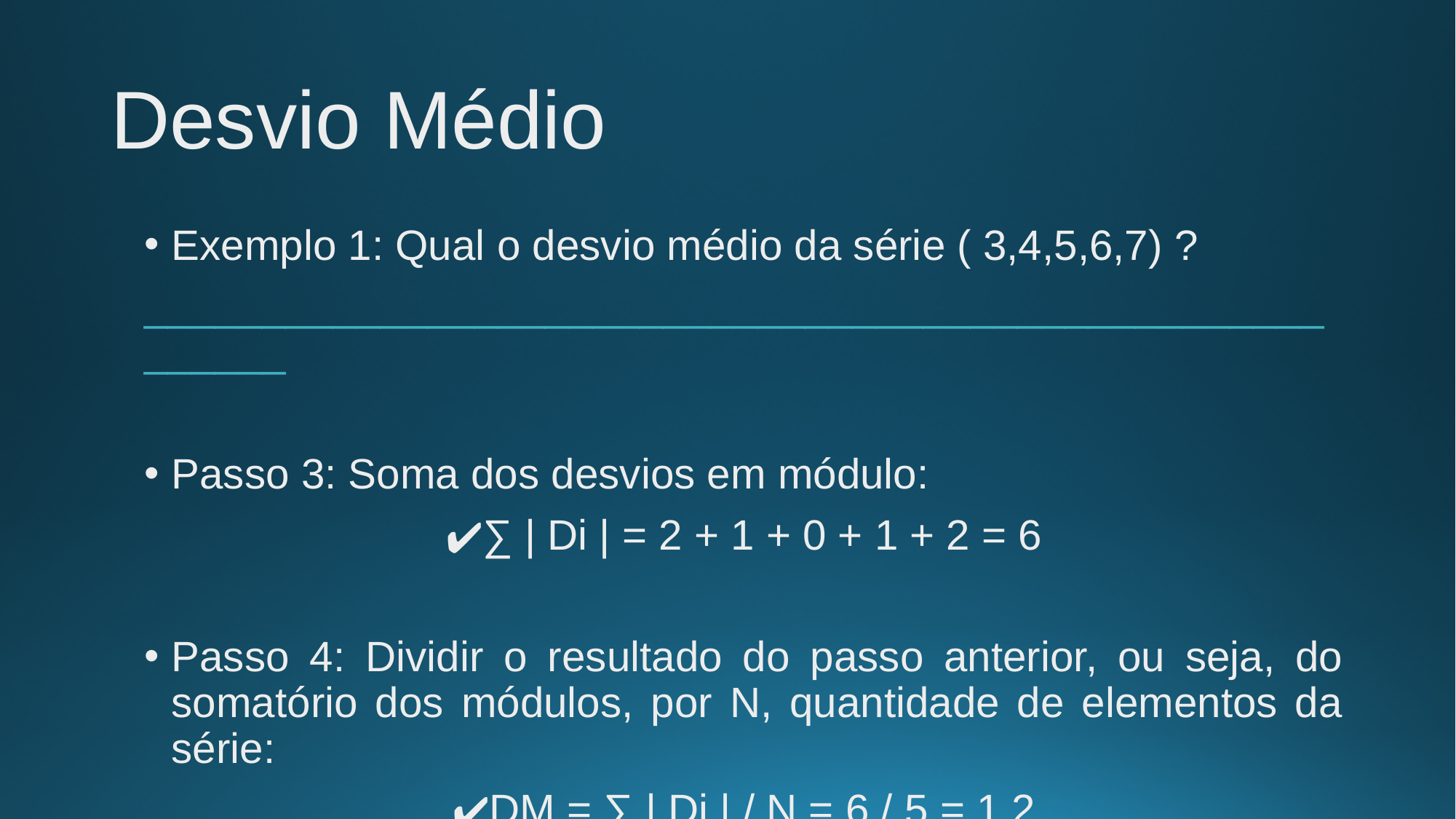

Desvio Médio
Exemplo 1: Qual o desvio médio da série ( 3,4,5,6,7) ?
________________________________________________________

Passo 3: Soma dos desvios em módulo:
∑ | Di | = 2 + 1 + 0 + 1 + 2 = 6

Passo 4: Dividir o resultado do passo anterior, ou seja, do somatório dos módulos, por N, quantidade de elementos da série:
DM = ∑ | Di | / N = 6 / 5 = 1,2